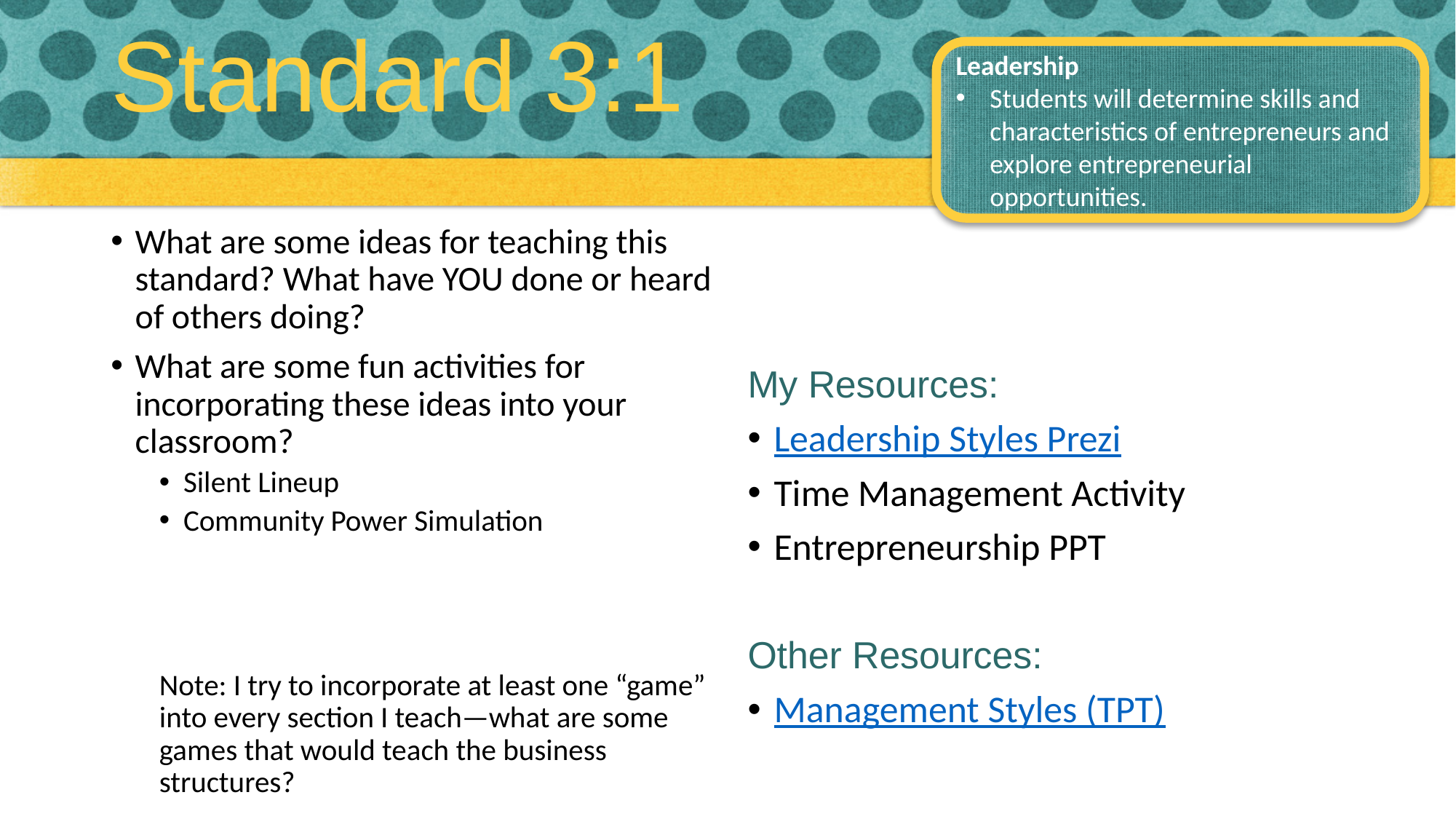

# Standard 3:1
Leadership
Students will determine skills and characteristics of entrepreneurs and explore entrepreneurial opportunities.
What are some ideas for teaching this standard? What have YOU done or heard of others doing?
What are some fun activities for incorporating these ideas into your classroom?
Silent Lineup
Community Power Simulation

Note: I try to incorporate at least one “game” into every section I teach—what are some games that would teach the business structures?

My Resources:
Leadership Styles Prezi
Time Management Activity
Entrepreneurship PPT

Other Resources:
Management Styles (TPT)